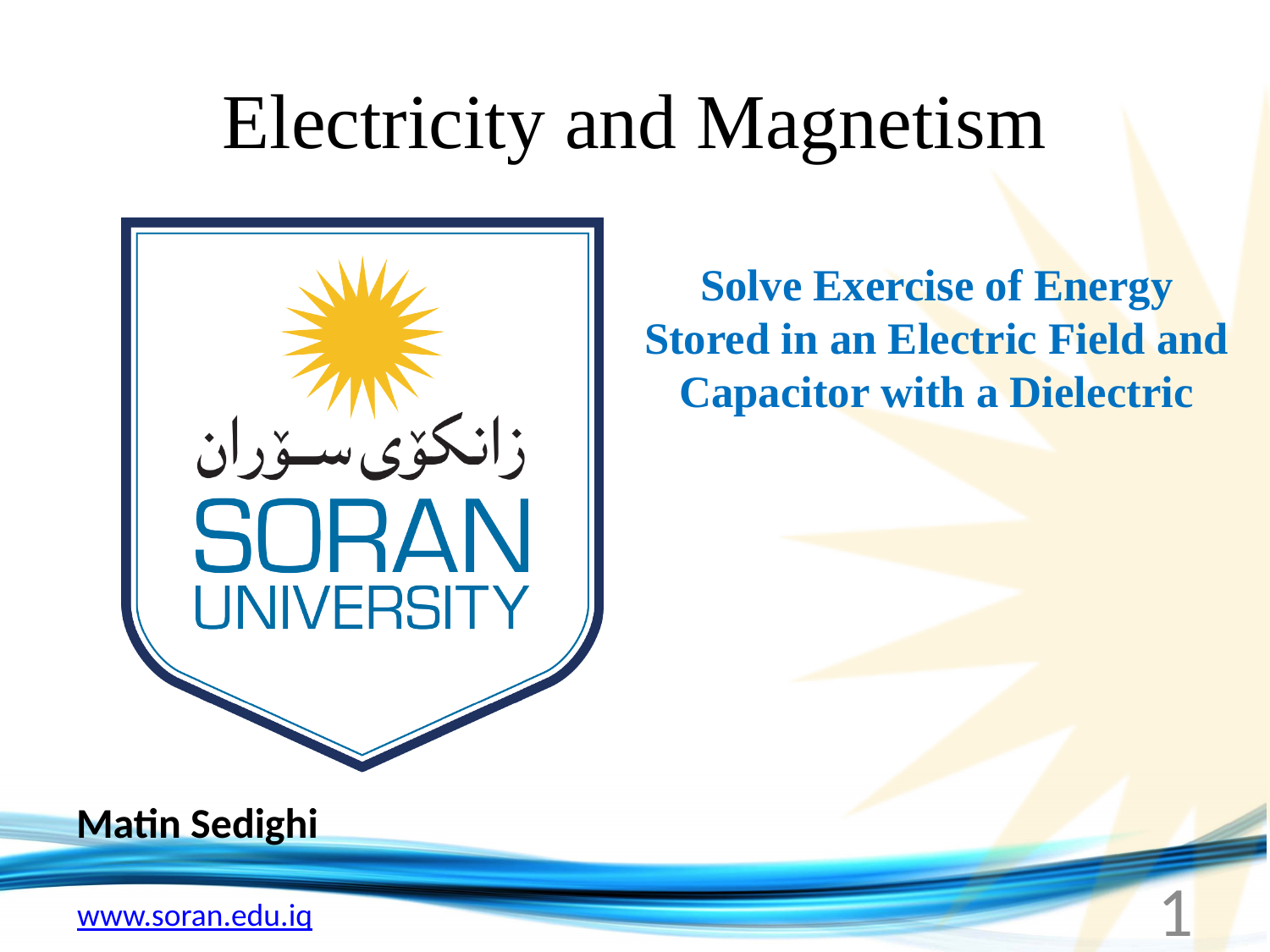

# Electricity and Magnetism
Solve Exercise of Energy Stored in an Electric Field and Capacitor with a Dielectric
Matin Sedighi
1